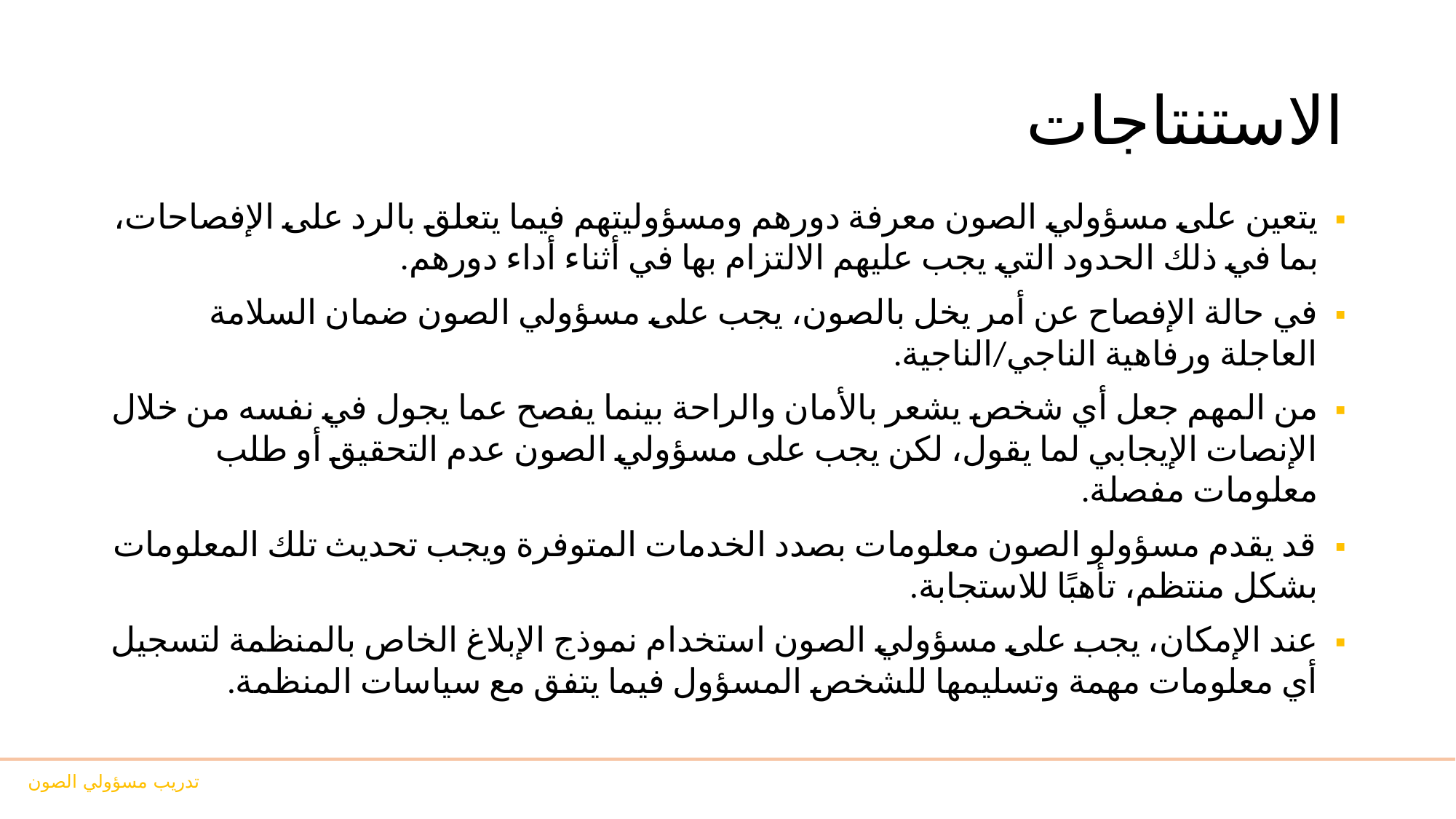

# الاستنتاجات
يتعين على مسؤولي الصون معرفة دورهم ومسؤوليتهم فيما يتعلق بالرد على الإفصاحات، بما في ذلك الحدود التي يجب عليهم الالتزام بها في أثناء أداء دورهم.
في حالة الإفصاح عن أمر يخل بالصون، يجب على مسؤولي الصون ضمان السلامة العاجلة ورفاهية الناجي/الناجية.
من المهم جعل أي شخص يشعر بالأمان والراحة بينما يفصح عما يجول في نفسه من خلال الإنصات الإيجابي لما يقول، لكن يجب على مسؤولي الصون عدم التحقيق أو طلب معلومات مفصلة.
قد يقدم مسؤولو الصون معلومات بصدد الخدمات المتوفرة ويجب تحديث تلك المعلومات بشكل منتظم، تأهبًا للاستجابة.
عند الإمكان، يجب على مسؤولي الصون استخدام نموذج الإبلاغ الخاص بالمنظمة لتسجيل أي معلومات مهمة وتسليمها للشخص المسؤول فيما يتفق مع سياسات المنظمة.

تدريب مسؤولي الصون